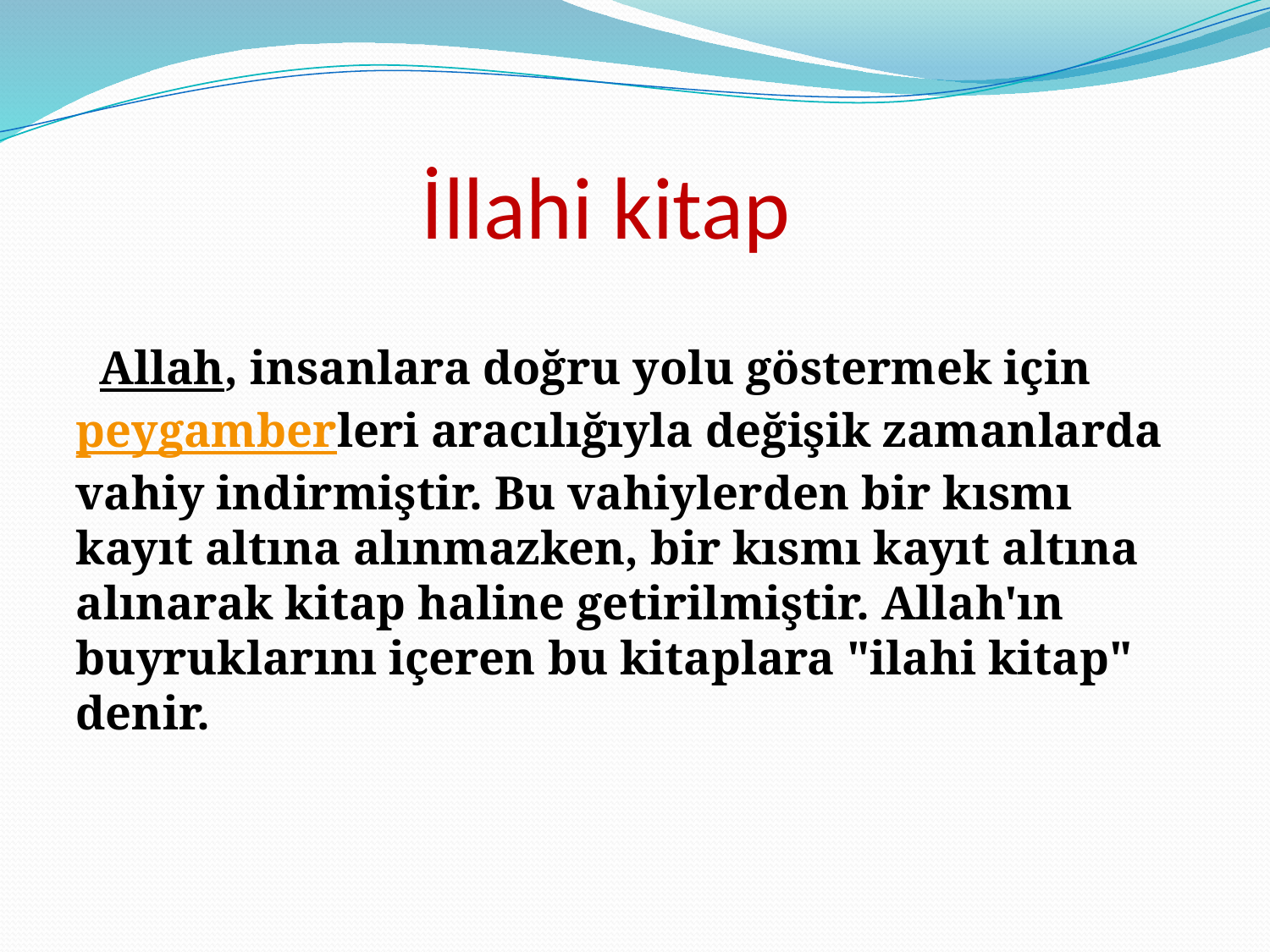

# İllahi kitap

  Allah, insanlara doğru yolu göstermek için peygamberleri aracılığıyla değişik zamanlarda vahiy indirmiştir. Bu vahiylerden bir kısmı kayıt altına alınmazken, bir kısmı kayıt altına alınarak kitap haline getirilmiştir. Allah'ın buyruklarını içeren bu kitaplara "ilahi kitap" denir.